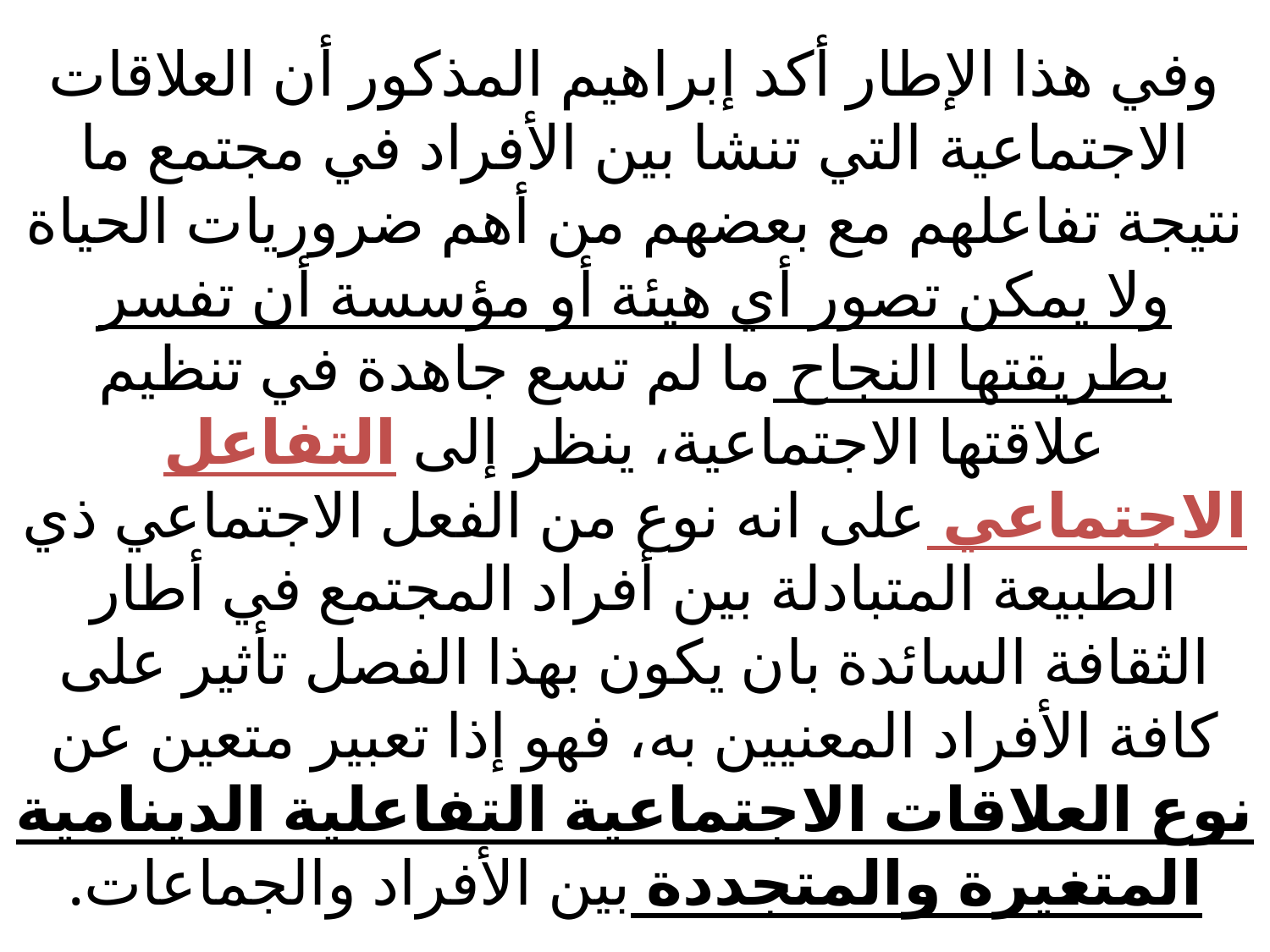

# وفي هذا الإطار أكد إبراهيم المذكور أن العلاقات الاجتماعية التي تنشا بين الأفراد في مجتمع ما نتيجة تفاعلهم مع بعضهم من أهم ضروريات الحياة ولا يمكن تصور أي هيئة أو مؤسسة أن تفسر بطريقتها النجاح ما لم تسع جاهدة في تنظيم علاقتها الاجتماعية، ينظر إلى التفاعل الاجتماعي على انه نوع من الفعل الاجتماعي ذي الطبيعة المتبادلة بين أفراد المجتمع في أطار الثقافة السائدة بان يكون بهذا الفصل تأثير على كافة الأفراد المعنيين به، فهو إذا تعبير متعين عن نوع العلاقات الاجتماعية التفاعلية الدينامية المتغيرة والمتجددة بين الأفراد والجماعات.